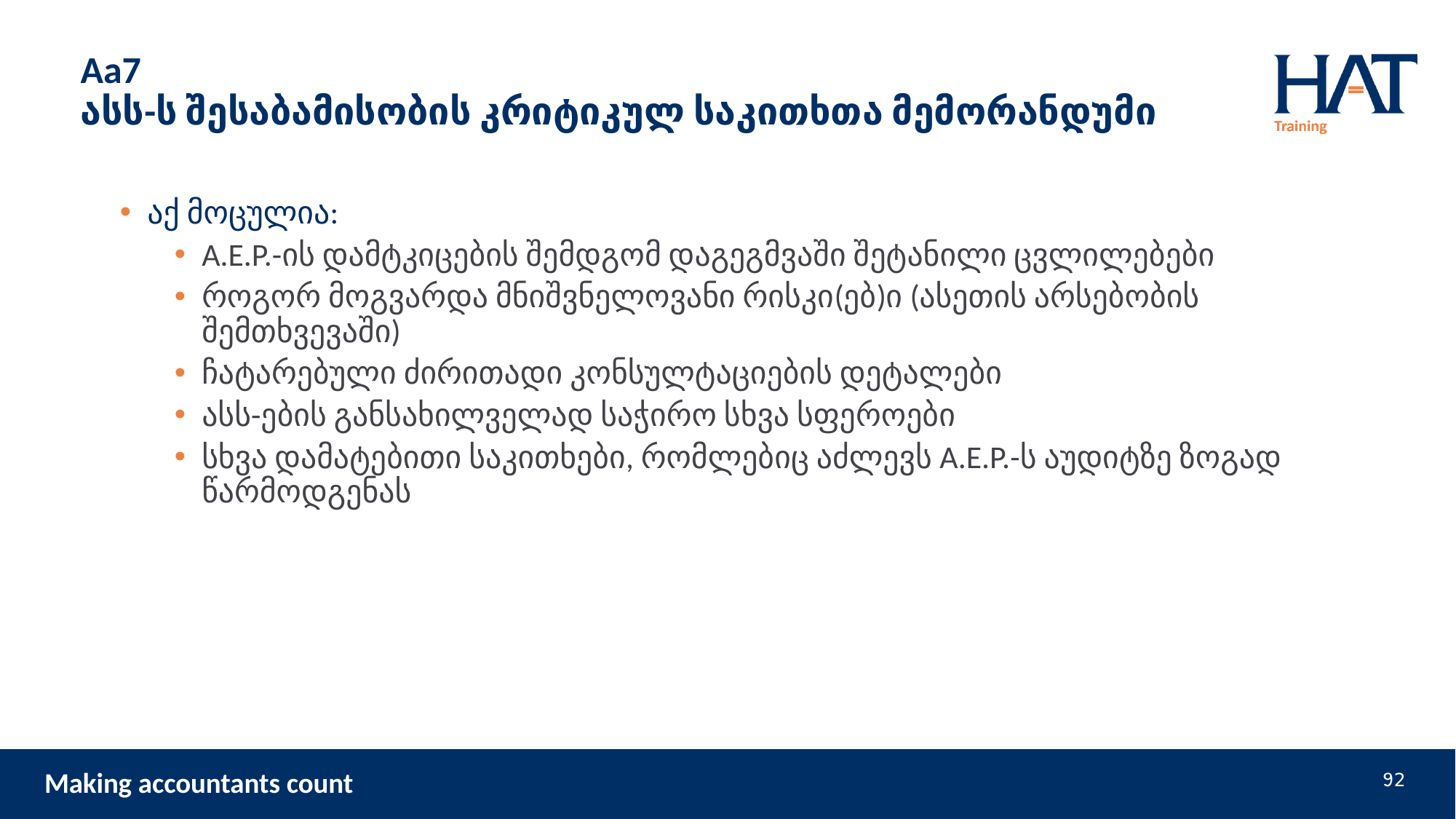

# Aa7 ასს-ს შესაბამისობის კრიტიკულ საკითხთა მემორანდუმი
აქ მოცულია:
A.E.P.-ის დამტკიცების შემდგომ დაგეგმვაში შეტანილი ცვლილებები
როგორ მოგვარდა მნიშვნელოვანი რისკი(ებ)ი (ასეთის არსებობის შემთხვევაში)
ჩატარებული ძირითადი კონსულტაციების დეტალები
ასს-ების განსახილველად საჭირო სხვა სფეროები
სხვა დამატებითი საკითხები, რომლებიც აძლევს A.E.P.-ს აუდიტზე ზოგად წარმოდგენას

92